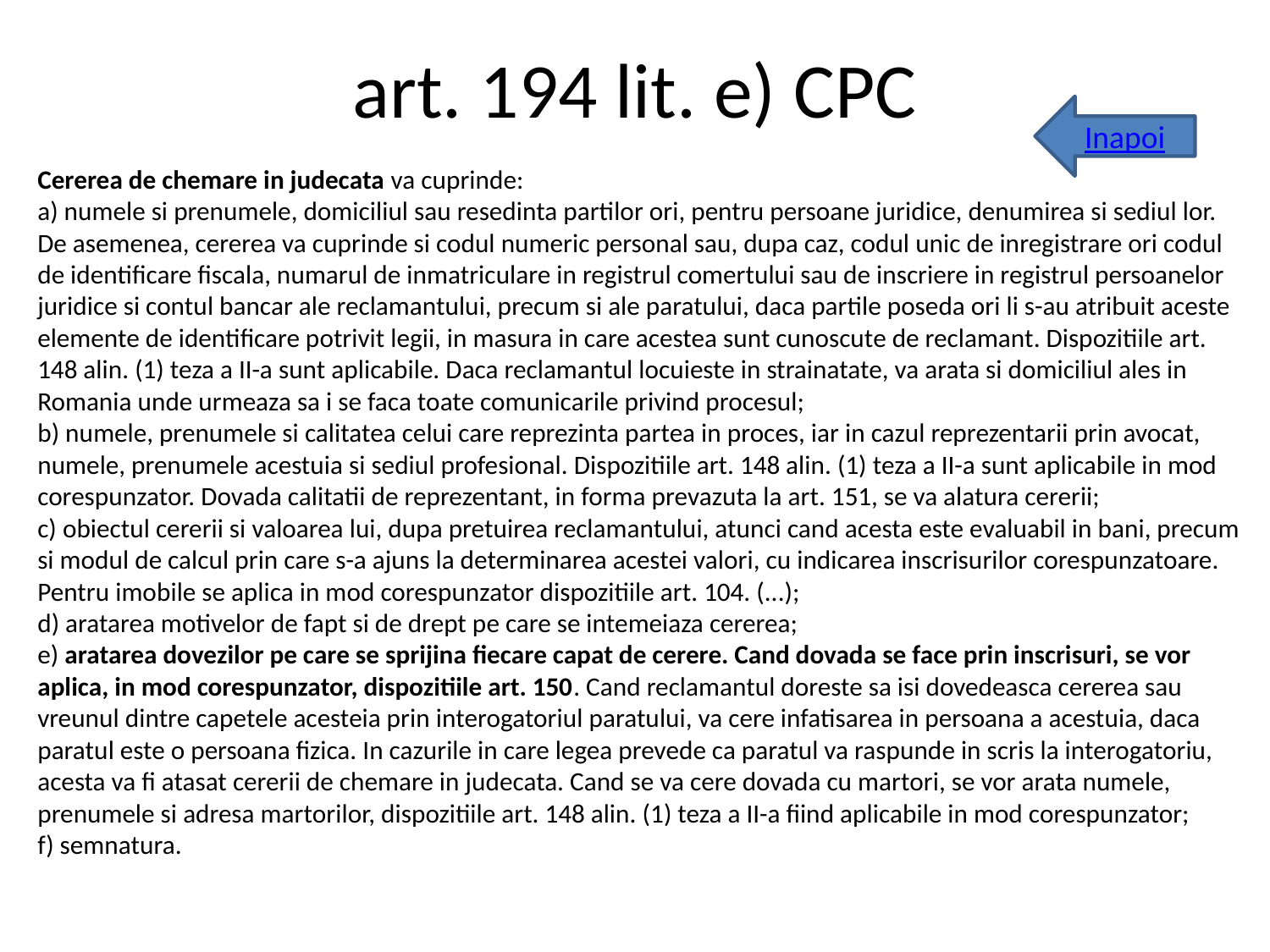

# art. 194 lit. e) CPC
Inapoi
Cererea de chemare in judecata va cuprinde:
a) numele si prenumele, domiciliul sau resedinta partilor ori, pentru persoane juridice, denumirea si sediul lor. De asemenea, cererea va cuprinde si codul numeric personal sau, dupa caz, codul unic de inregistrare ori codul de identificare fiscala, numarul de inmatriculare in registrul comertului sau de inscriere in registrul persoanelor juridice si contul bancar ale reclamantului, precum si ale paratului, daca partile poseda ori li s-au atribuit aceste elemente de identificare potrivit legii, in masura in care acestea sunt cunoscute de reclamant. Dispozitiile art. 148 alin. (1) teza a II-a sunt aplicabile. Daca reclamantul locuieste in strainatate, va arata si domiciliul ales in Romania unde urmeaza sa i se faca toate comunicarile privind procesul;
b) numele, prenumele si calitatea celui care reprezinta partea in proces, iar in cazul reprezentarii prin avocat, numele, prenumele acestuia si sediul profesional. Dispozitiile art. 148 alin. (1) teza a II-a sunt aplicabile in mod corespunzator. Dovada calitatii de reprezentant, in forma prevazuta la art. 151, se va alatura cererii;
c) obiectul cererii si valoarea lui, dupa pretuirea reclamantului, atunci cand acesta este evaluabil in bani, precum si modul de calcul prin care s-a ajuns la determinarea acestei valori, cu indicarea inscrisurilor corespunzatoare. Pentru imobile se aplica in mod corespunzator dispozitiile art. 104. (...);
d) aratarea motivelor de fapt si de drept pe care se intemeiaza cererea;
e) aratarea dovezilor pe care se sprijina fiecare capat de cerere. Cand dovada se face prin inscrisuri, se vor aplica, in mod corespunzator, dispozitiile art. 150. Cand reclamantul doreste sa isi dovedeasca cererea sau vreunul dintre capetele acesteia prin interogatoriul paratului, va cere infatisarea in persoana a acestuia, daca paratul este o persoana fizica. In cazurile in care legea prevede ca paratul va raspunde in scris la interogatoriu, acesta va fi atasat cererii de chemare in judecata. Cand se va cere dovada cu martori, se vor arata numele, prenumele si adresa martorilor, dispozitiile art. 148 alin. (1) teza a II-a fiind aplicabile in mod corespunzator;
f) semnatura.